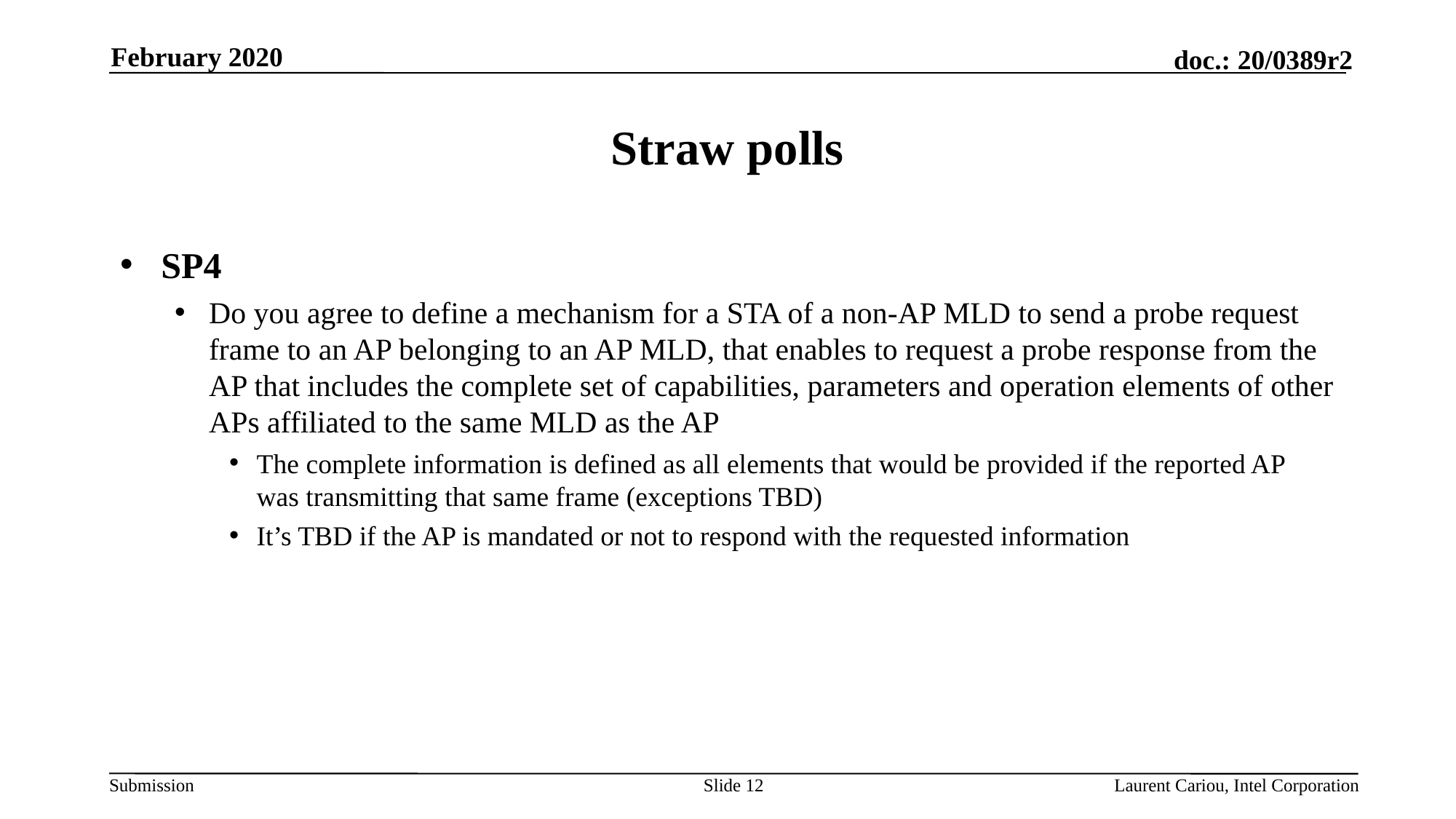

February 2020
# Straw polls
SP4
Do you agree to define a mechanism for a STA of a non-AP MLD to send a probe request frame to an AP belonging to an AP MLD, that enables to request a probe response from the AP that includes the complete set of capabilities, parameters and operation elements of other APs affiliated to the same MLD as the AP
The complete information is defined as all elements that would be provided if the reported AP was transmitting that same frame (exceptions TBD)
It’s TBD if the AP is mandated or not to respond with the requested information

Slide 12
Laurent Cariou, Intel Corporation